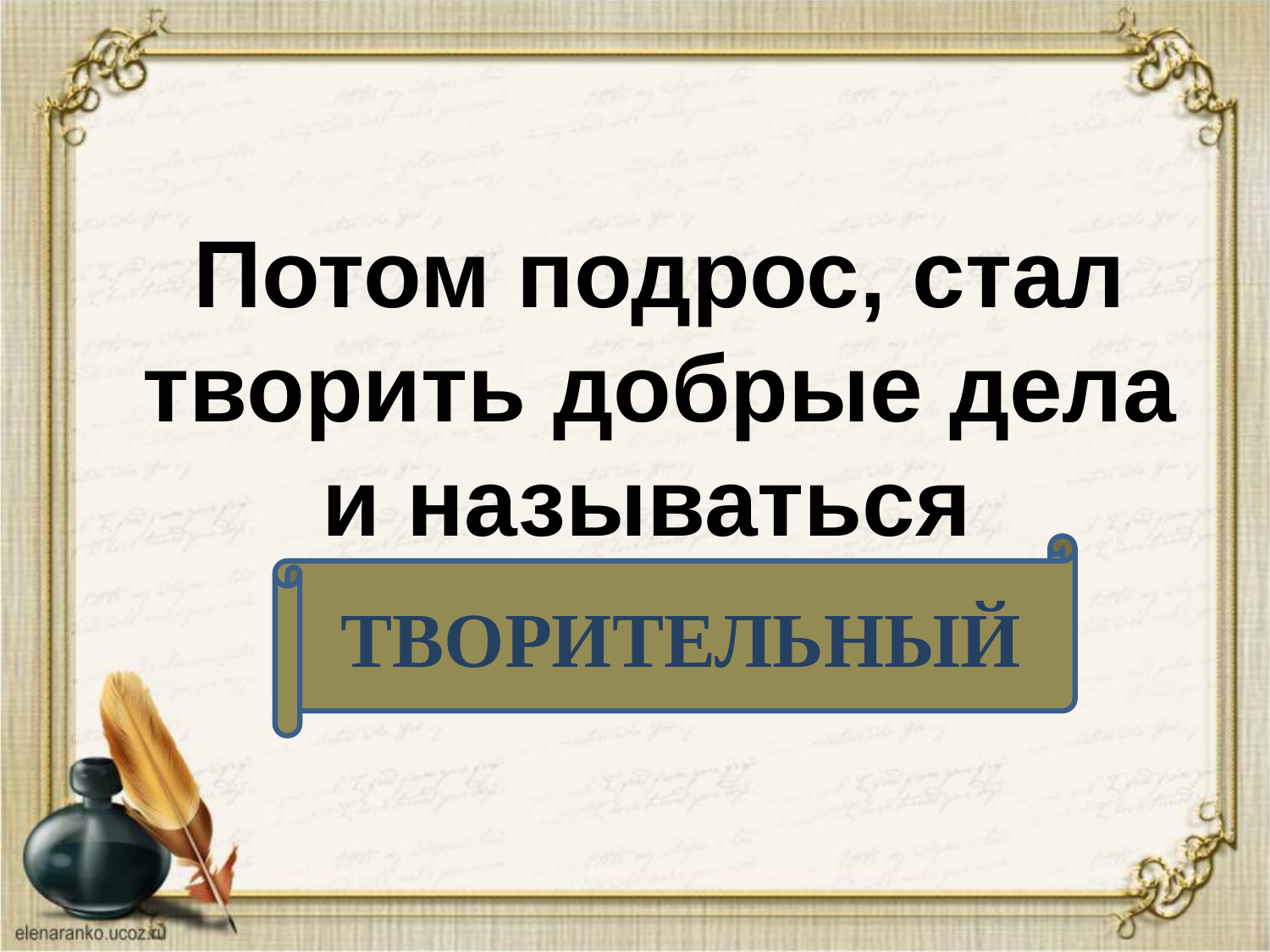

Потом подрос, стал творить добрые дела и называться
ТВОРИТЕЛЬНЫЙ